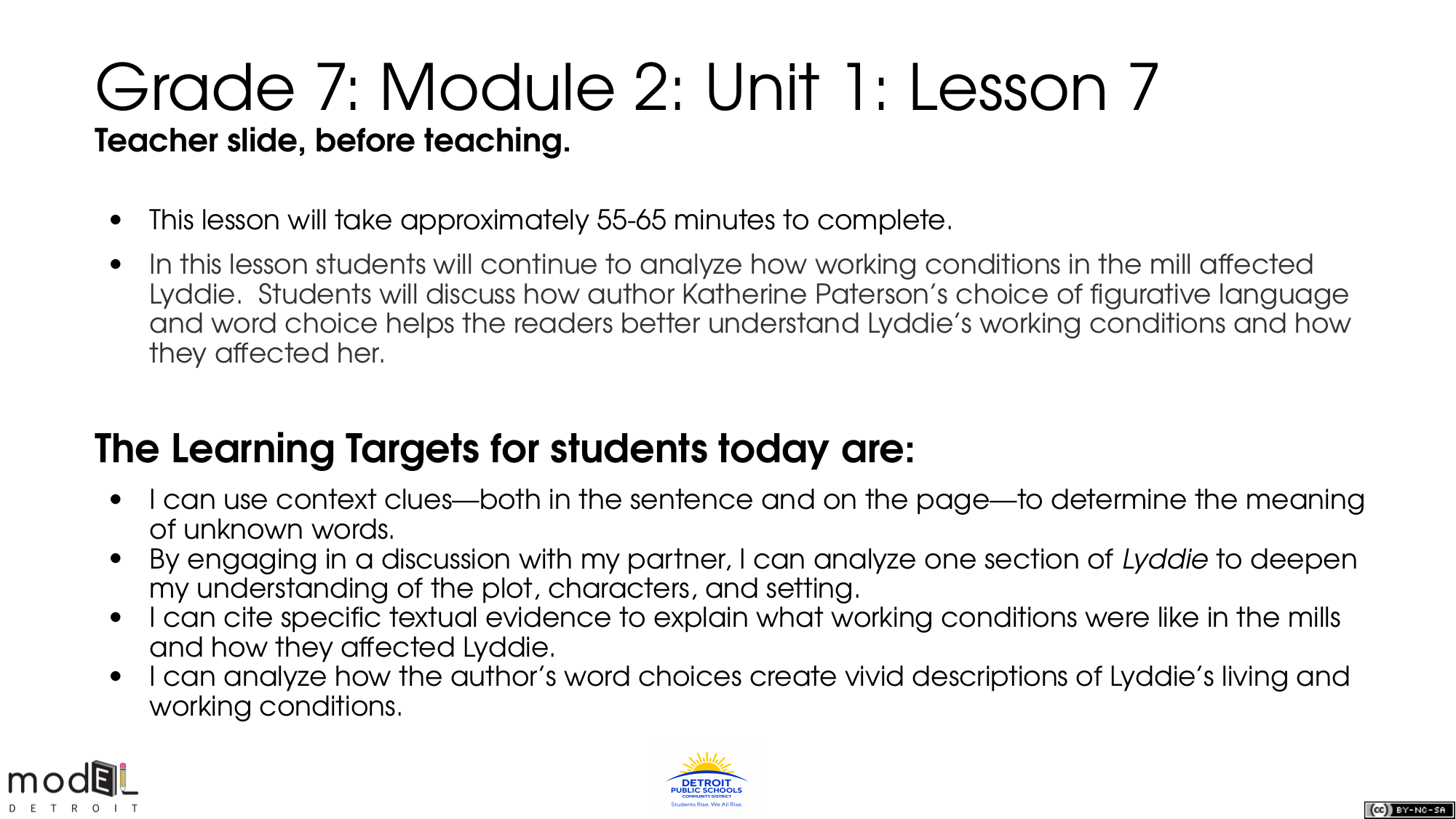

# Grade 7: Module 2: Unit 1: Lesson 7
Teacher slide, before teaching.
This lesson will take approximately 55-65 minutes to complete.
In this lesson students will continue to analyze how working conditions in the mill affected Lyddie.  Students will discuss how author Katherine Paterson’s choice of figurative language and word choice helps the readers better understand Lyddie’s working conditions and how they affected her.

The Learning Targets for students today are:
I can use context clues—both in the sentence and on the page—to determine the meaning of unknown words.
By engaging in a discussion with my partner, I can analyze one section of Lyddie to deepen my understanding of the plot, characters, and setting.
I can cite specific textual evidence to explain what working conditions were like in the mills and how they affected Lyddie.
I can analyze how the author’s word choices create vivid descriptions of Lyddie’s living and working conditions.